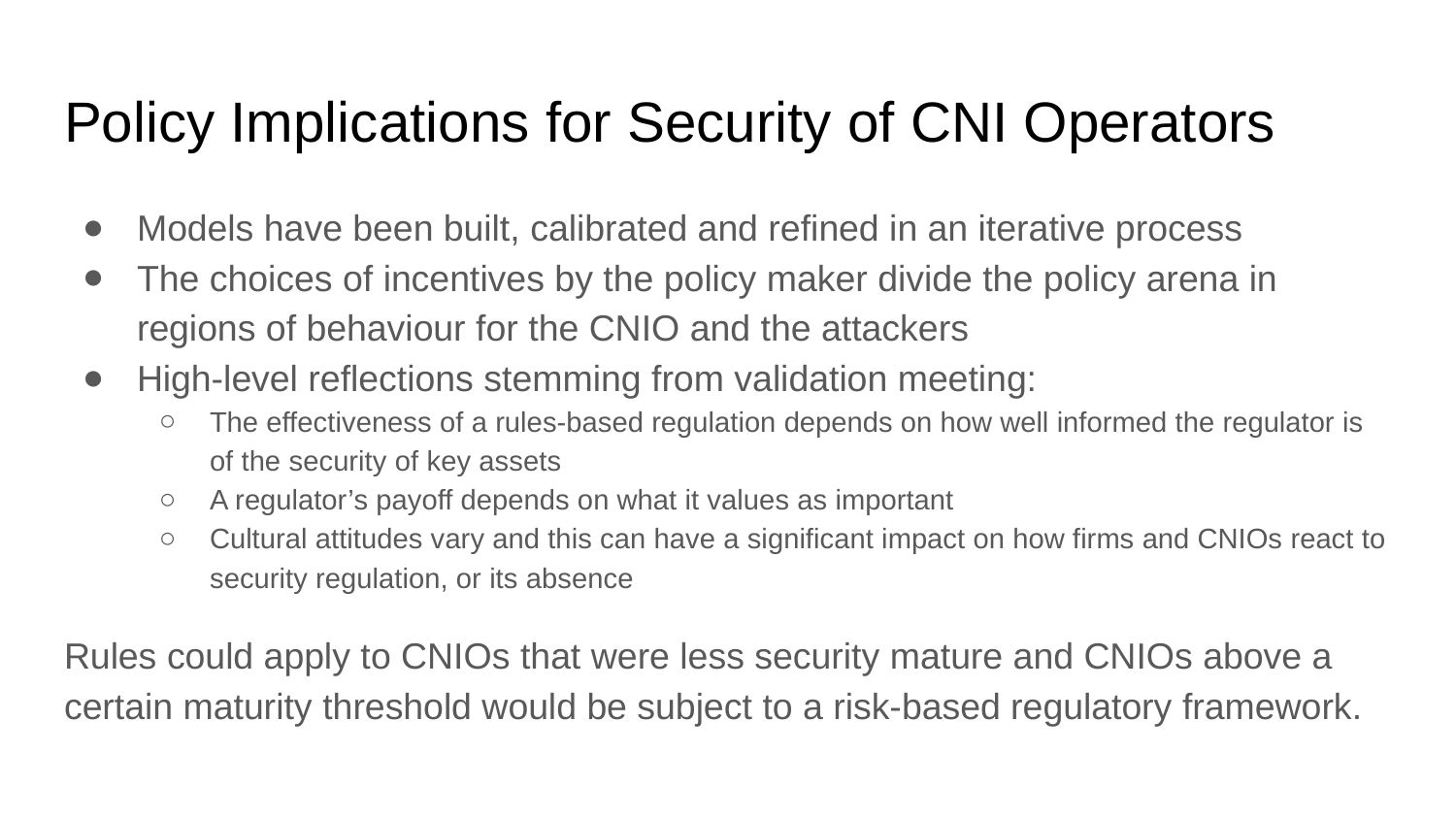

# Policy Implications for Security of CNI Operators
Models have been built, calibrated and refined in an iterative process
The choices of incentives by the policy maker divide the policy arena in regions of behaviour for the CNIO and the attackers
High-level reflections stemming from validation meeting:
The effectiveness of a rules-based regulation depends on how well informed the regulator is of the security of key assets
A regulator’s payoff depends on what it values as important
Cultural attitudes vary and this can have a significant impact on how firms and CNIOs react to security regulation, or its absence
Rules could apply to CNIOs that were less security mature and CNIOs above a certain maturity threshold would be subject to a risk-based regulatory framework.